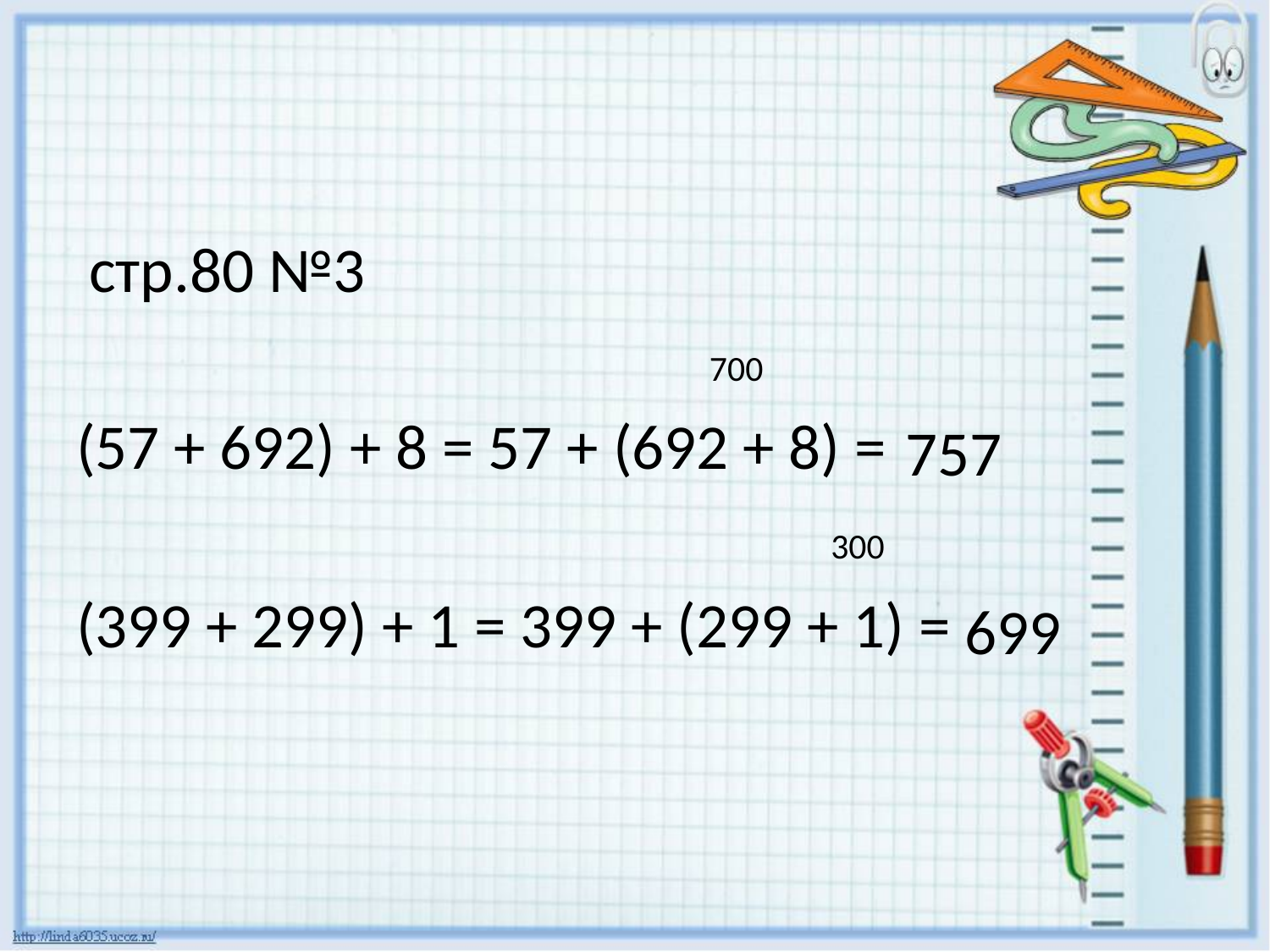

#
 стр.80 №3
                                            700
(57 + 692) + 8 = 57 + (692 + 8) =
 						     300
(399 + 299) + 1 = 399 + (299 + 1) =
757
699